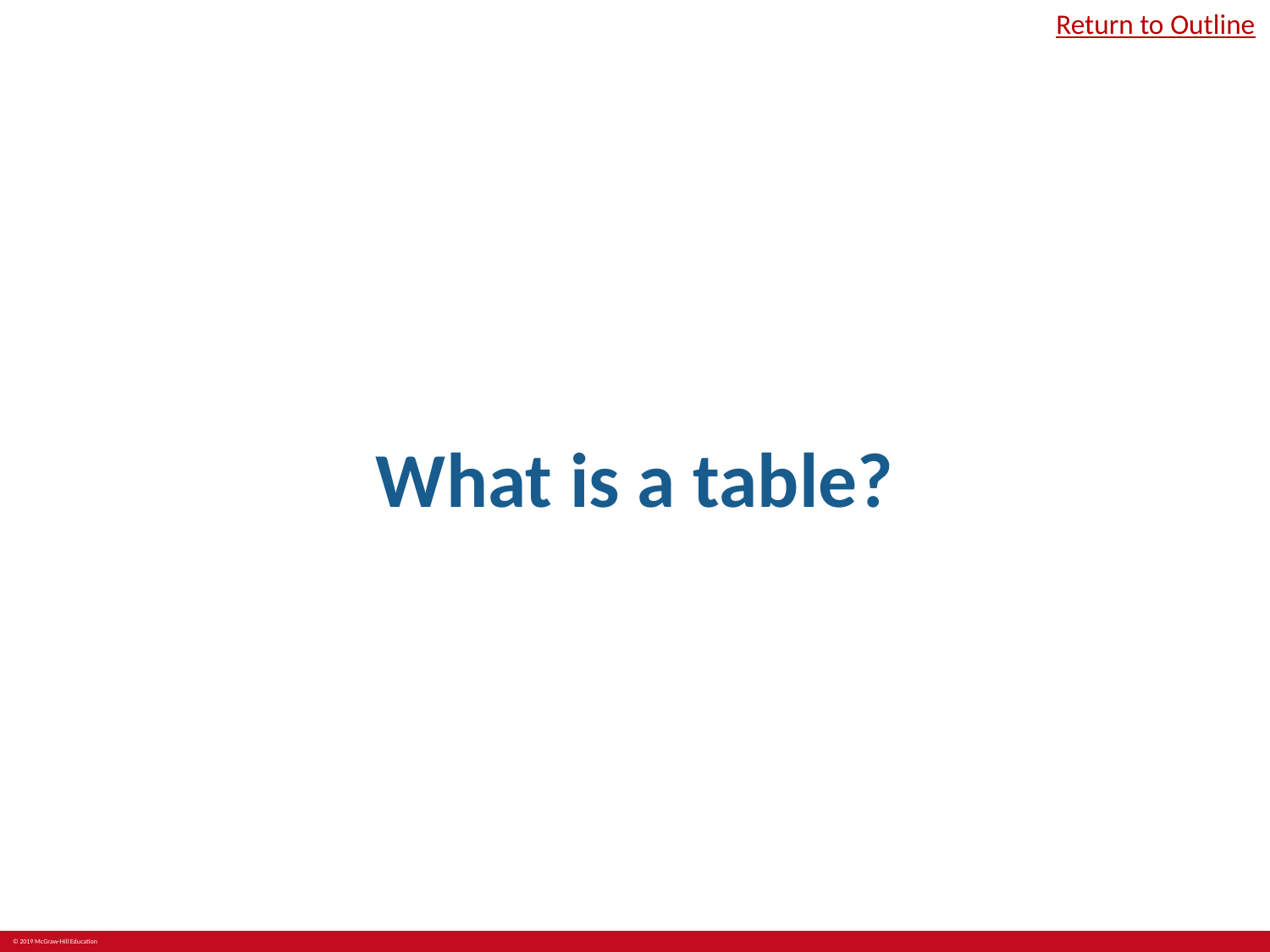

Return to Outline
# What is a table?